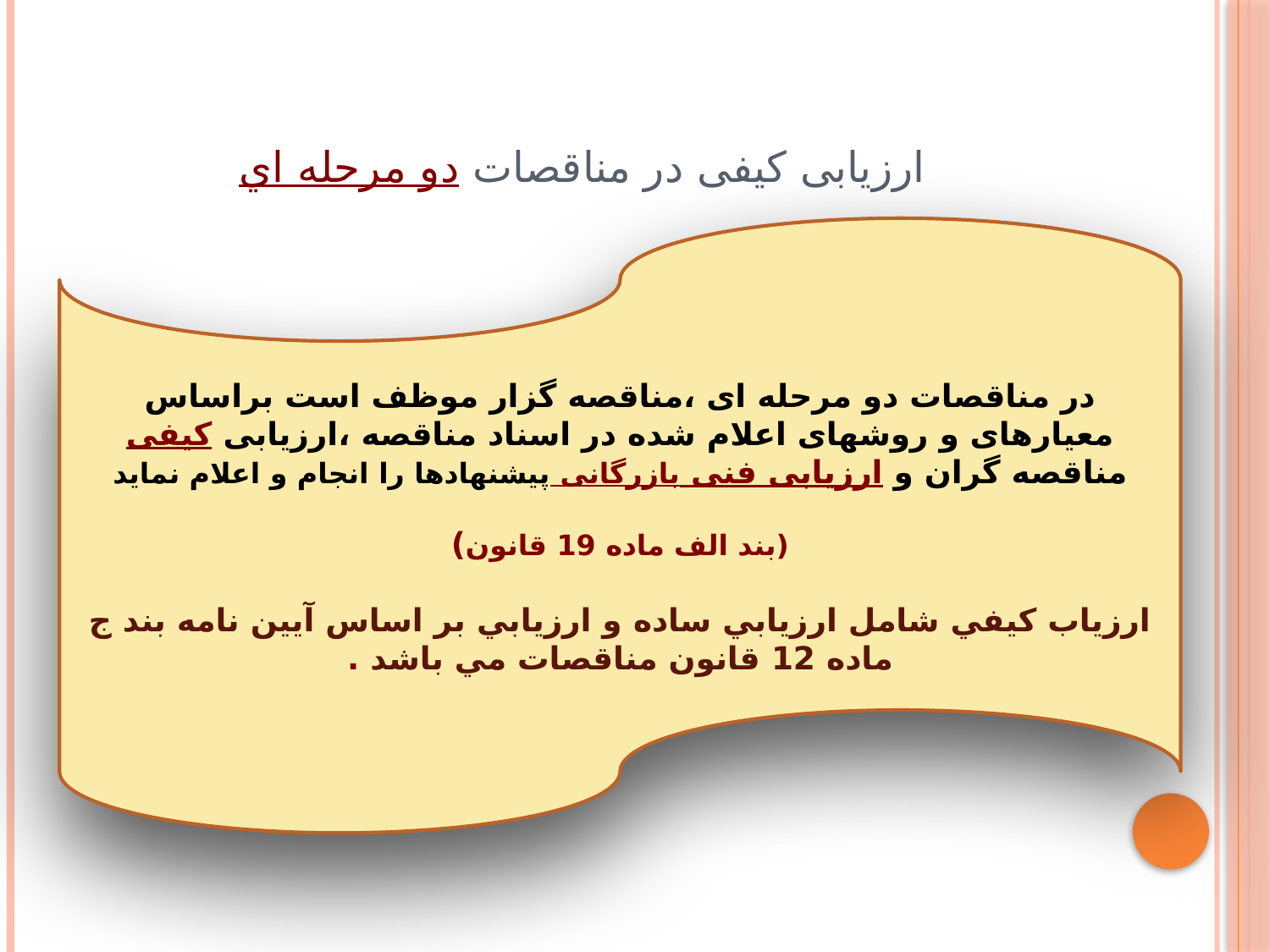

# ارزیابی کیفی در مناقصات دو مرحله اي
در مناقصات دو مرحله ای ،مناقصه گزار موظف است براساس معیارهای و روشهای اعلام شده در اسناد مناقصه ،ارزیابی کیفی مناقصه گران و ارزیابی فنی بازرگانی پیشنهادها را انجام و اعلام نماید

(بند الف ماده 19 قانون)

ارزياب كيفي شامل ارزيابي ساده و ارزيابي بر اساس آيين نامه بند ج ماده 12 قانون مناقصات مي باشد .